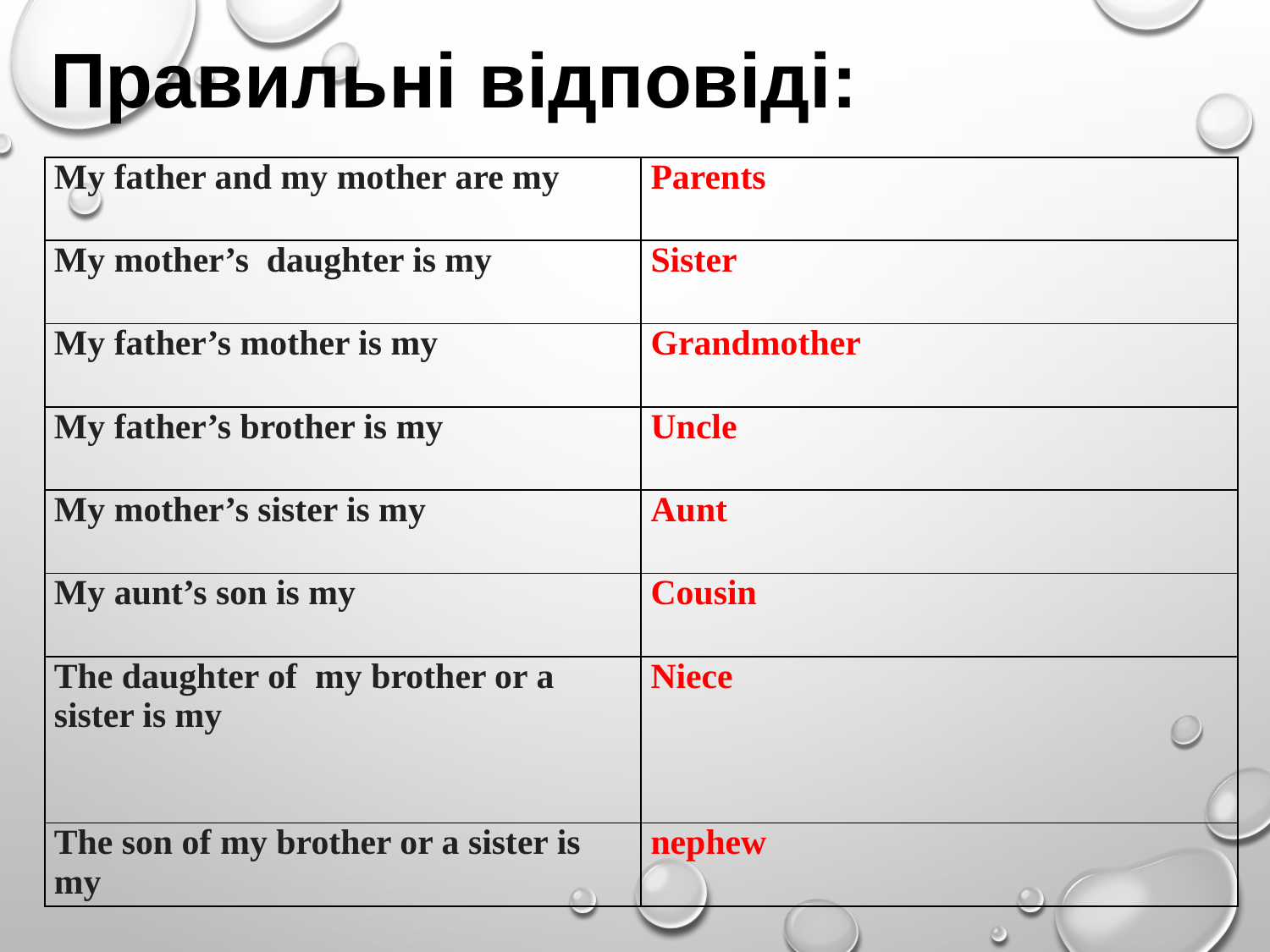

Правильні відповіді:
| My father and my mother are my | Parents |
| --- | --- |
| My mother’s daughter is my | Sister |
| My father’s mother is my | Grandmother |
| My father’s brother is my | Uncle |
| My mother’s sister is my | Aunt |
| My aunt’s son is my | Cousin |
| The daughter of my brother or a sister is my | Niece |
| The son of my brother or a sister is my | nephew |